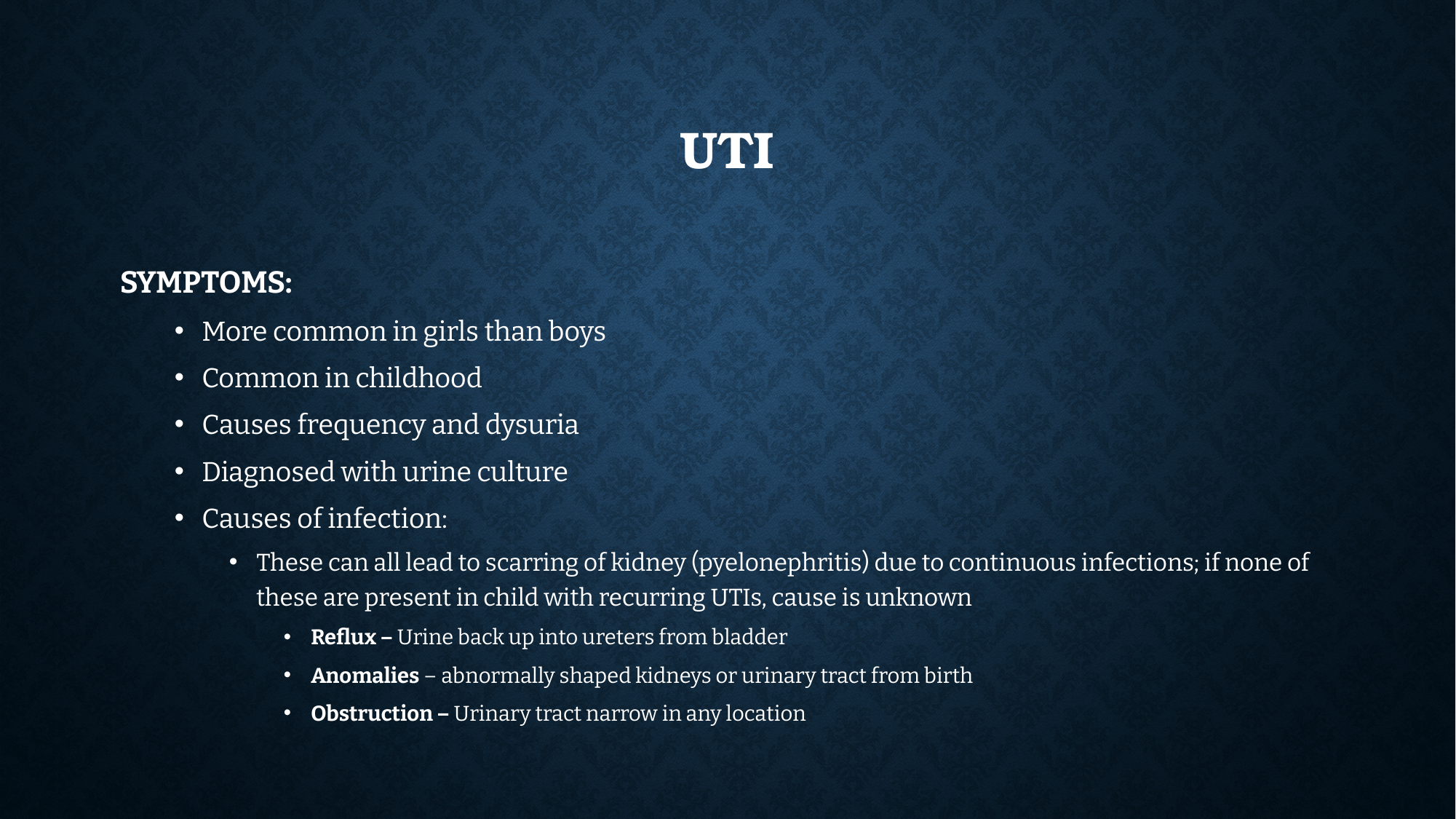

# UTI
SYMPTOMS:
More common in girls than boys
Common in childhood
Causes frequency and dysuria
Diagnosed with urine culture
Causes of infection:
These can all lead to scarring of kidney (pyelonephritis) due to continuous infections; if none of these are present in child with recurring UTIs, cause is unknown
Reflux – Urine back up into ureters from bladder
Anomalies – abnormally shaped kidneys or urinary tract from birth
Obstruction – Urinary tract narrow in any location